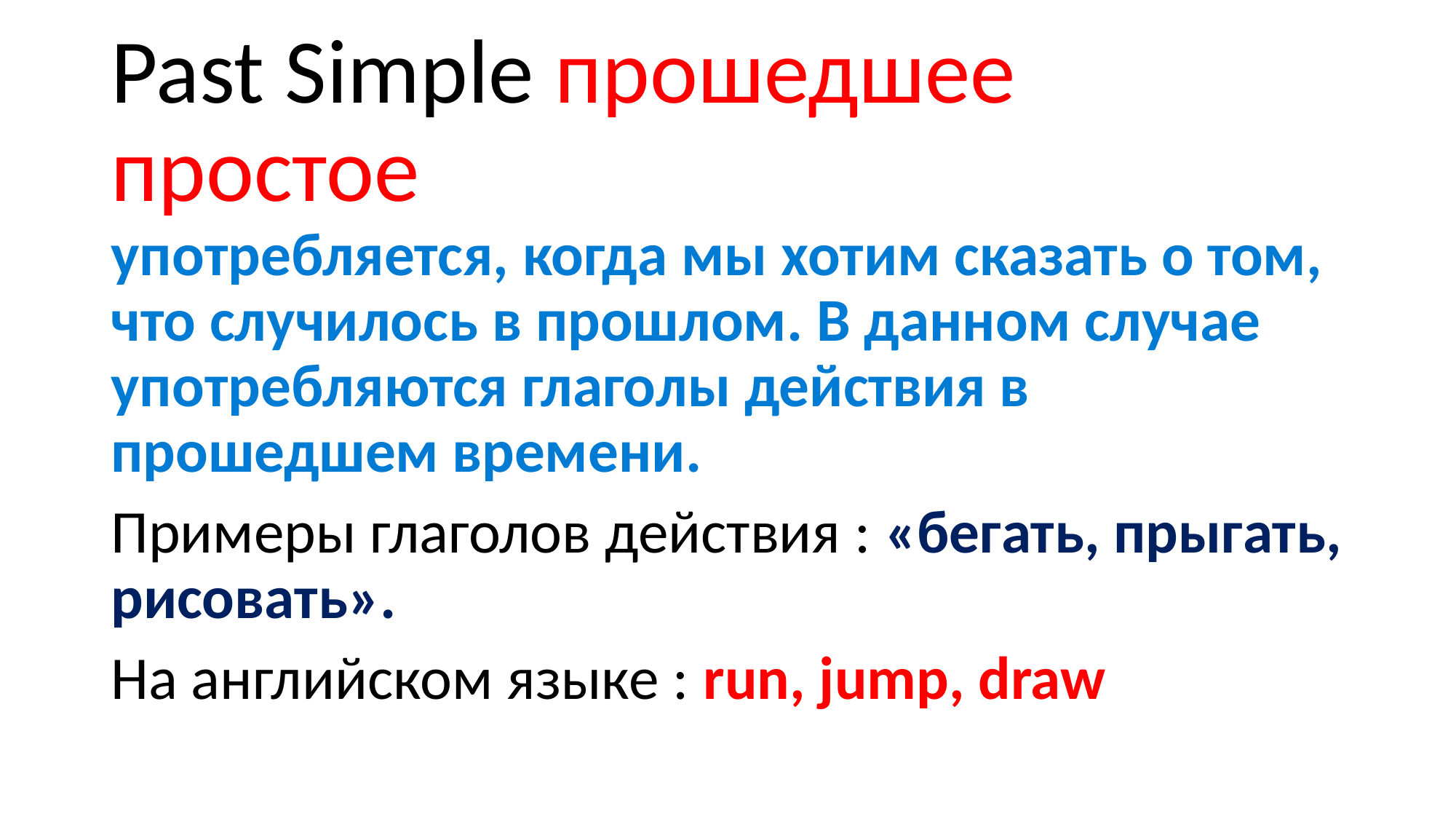

# Past Simple прошедшее простое
употребляется, когда мы хотим сказать о том, что случилось в прошлом. В данном случае употребляются глаголы действия в прошедшем времени.
Примеры глаголов действия : «бегать, прыгать, рисовать».
На английском языке : run, jump, draw